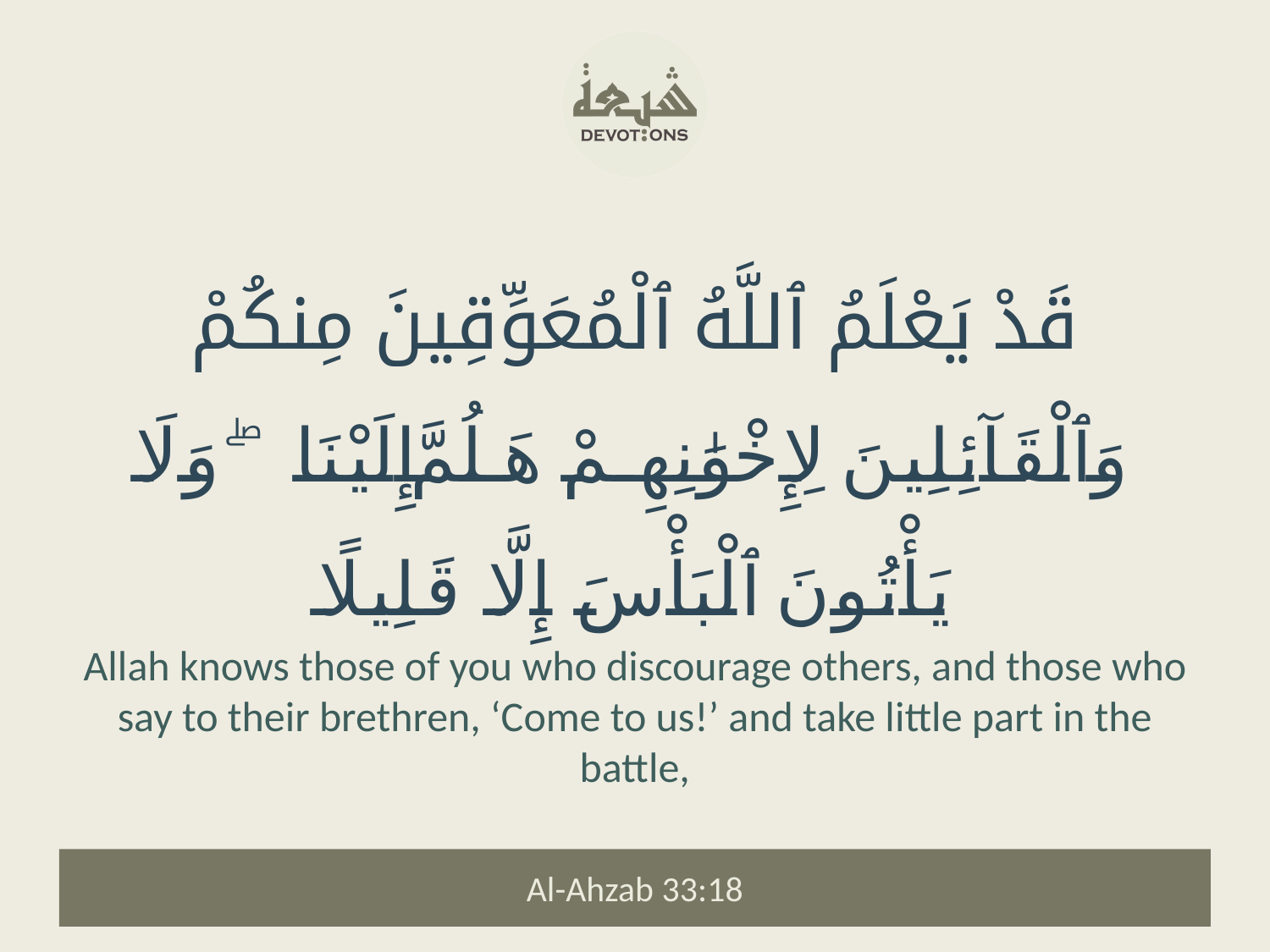

قَدْ يَعْلَمُ ٱللَّهُ ٱلْمُعَوِّقِينَ مِنكُمْ وَٱلْقَآئِلِينَ لِإِخْوَٰنِهِمْ هَلُمَّ إِلَيْنَا ۖ وَلَا يَأْتُونَ ٱلْبَأْسَ إِلَّا قَلِيلًا
Allah knows those of you who discourage others, and those who say to their brethren, ‘Come to us!’ and take little part in the battle,
Al-Ahzab 33:18